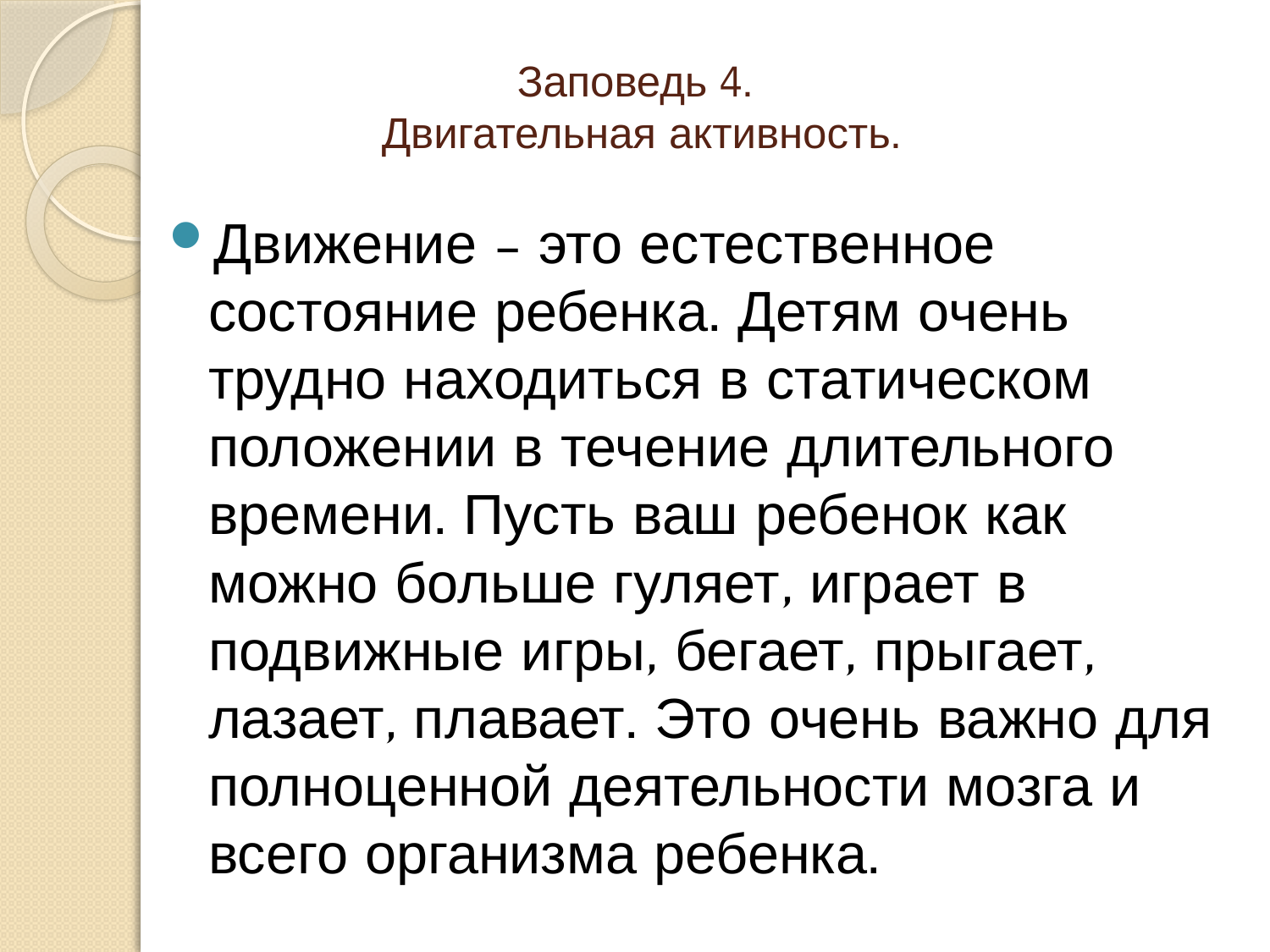

# Заповедь 4. Двигательная активность.
Движение – это естественное состояние ребенка. Детям очень трудно находиться в статическом положении в течение длительного времени. Пусть ваш ребенок как можно больше гуляет, играет в подвижные игры, бегает, прыгает, лазает, плавает. Это очень важно для полноценной деятельности мозга и всего организма ребенка.